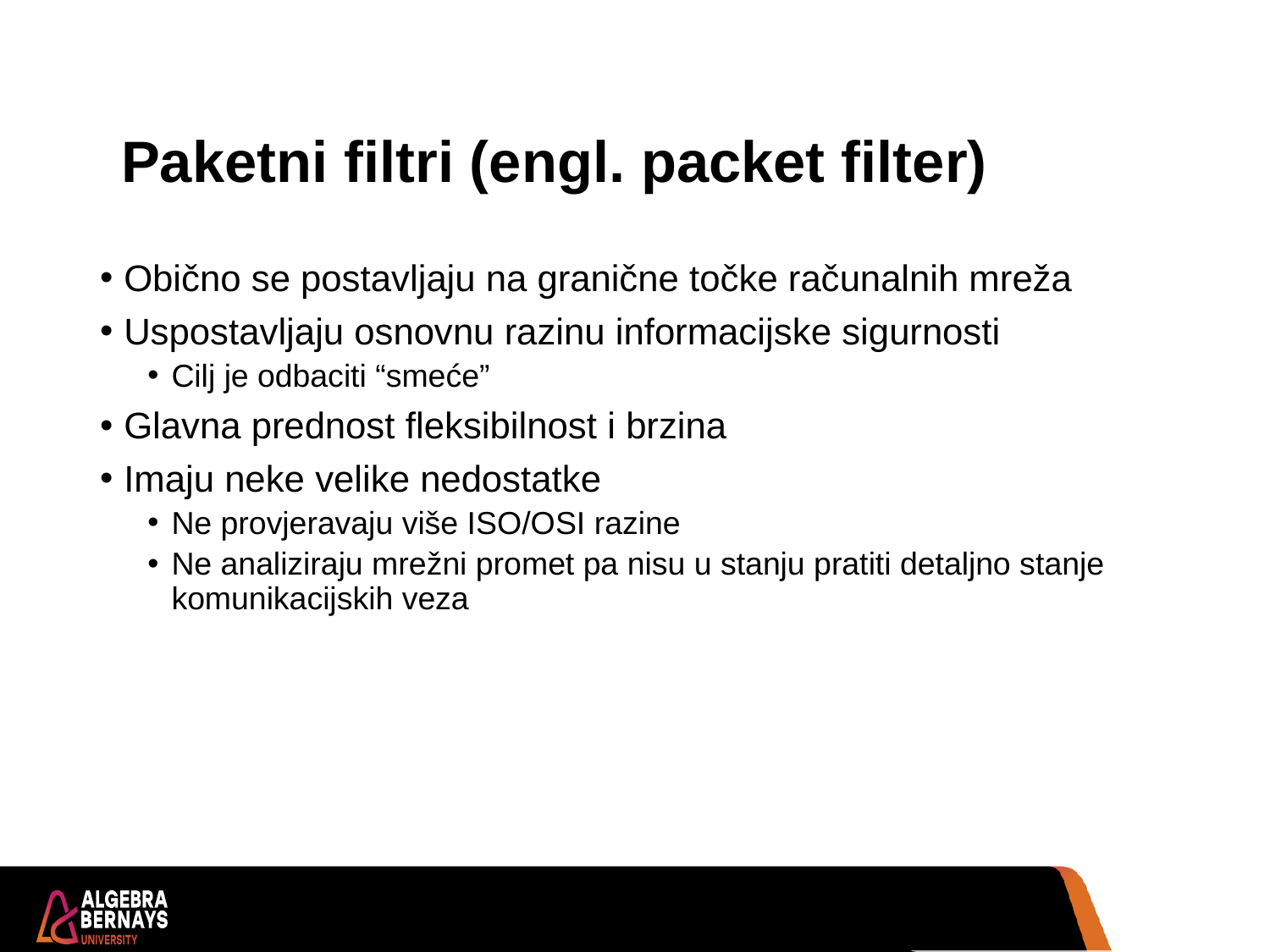

Paketni filtri (engl. packet filter)
Obično se postavljaju na granične točke računalnih mreža
Uspostavljaju osnovnu razinu informacijske sigurnosti
Cilj je odbaciti “smeće”
Glavna prednost fleksibilnost i brzina
Imaju neke velike nedostatke
Ne provjeravaju više ISO/OSI razine
Ne analiziraju mrežni promet pa nisu u stanju pratiti detaljno stanje komunikacijskih veza